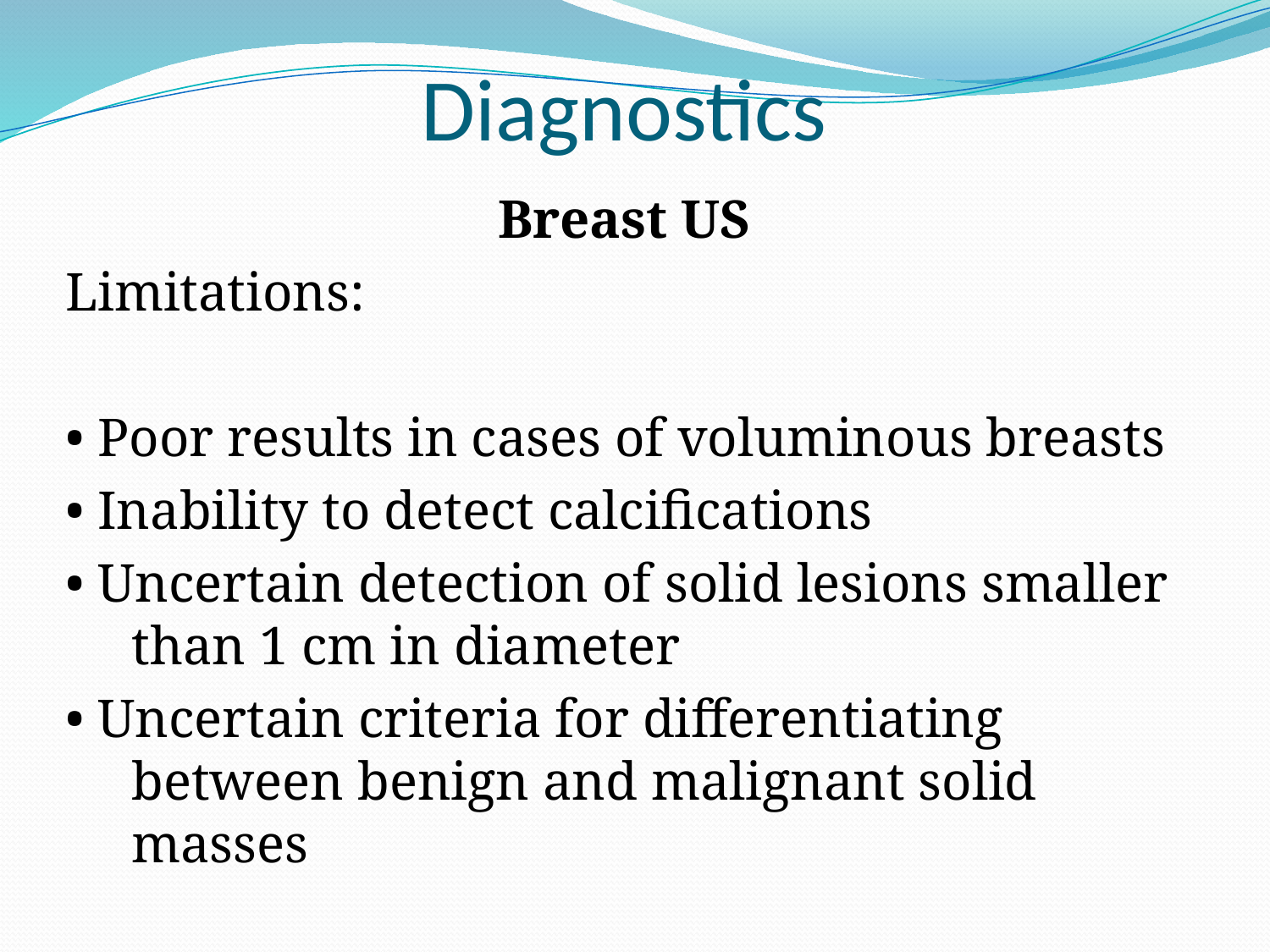

# Diagnostics
Breast US
Limitations:

• Poor results in cases of voluminous breasts
• Inability to detect calcifications
• Uncertain detection of solid lesions smaller than 1 cm in diameter
• Uncertain criteria for differentiating between benign and malignant solid masses